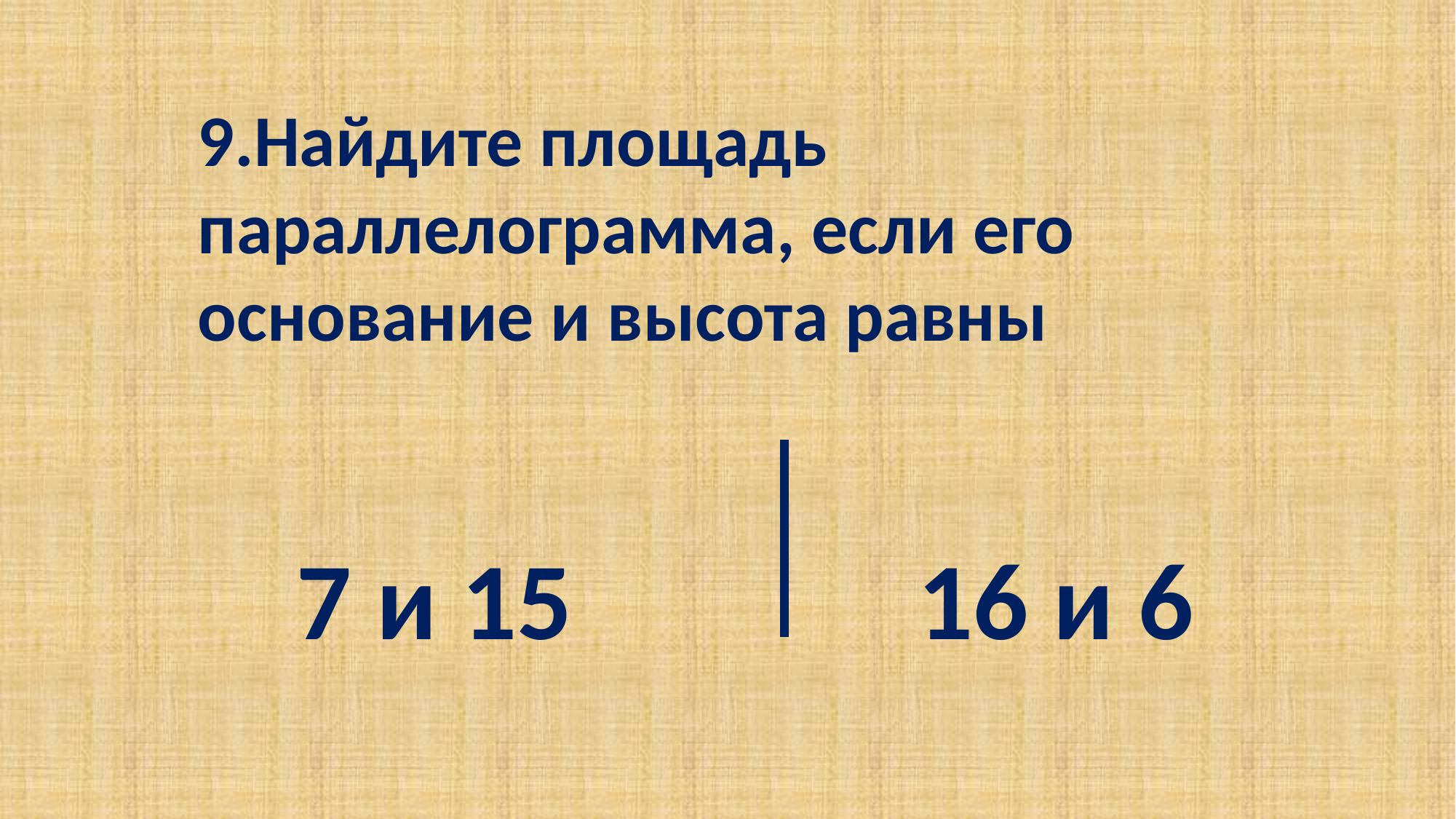

9.Найдите площадь параллелограмма, если его основание и высота равны

    7 и 15              16 и 6